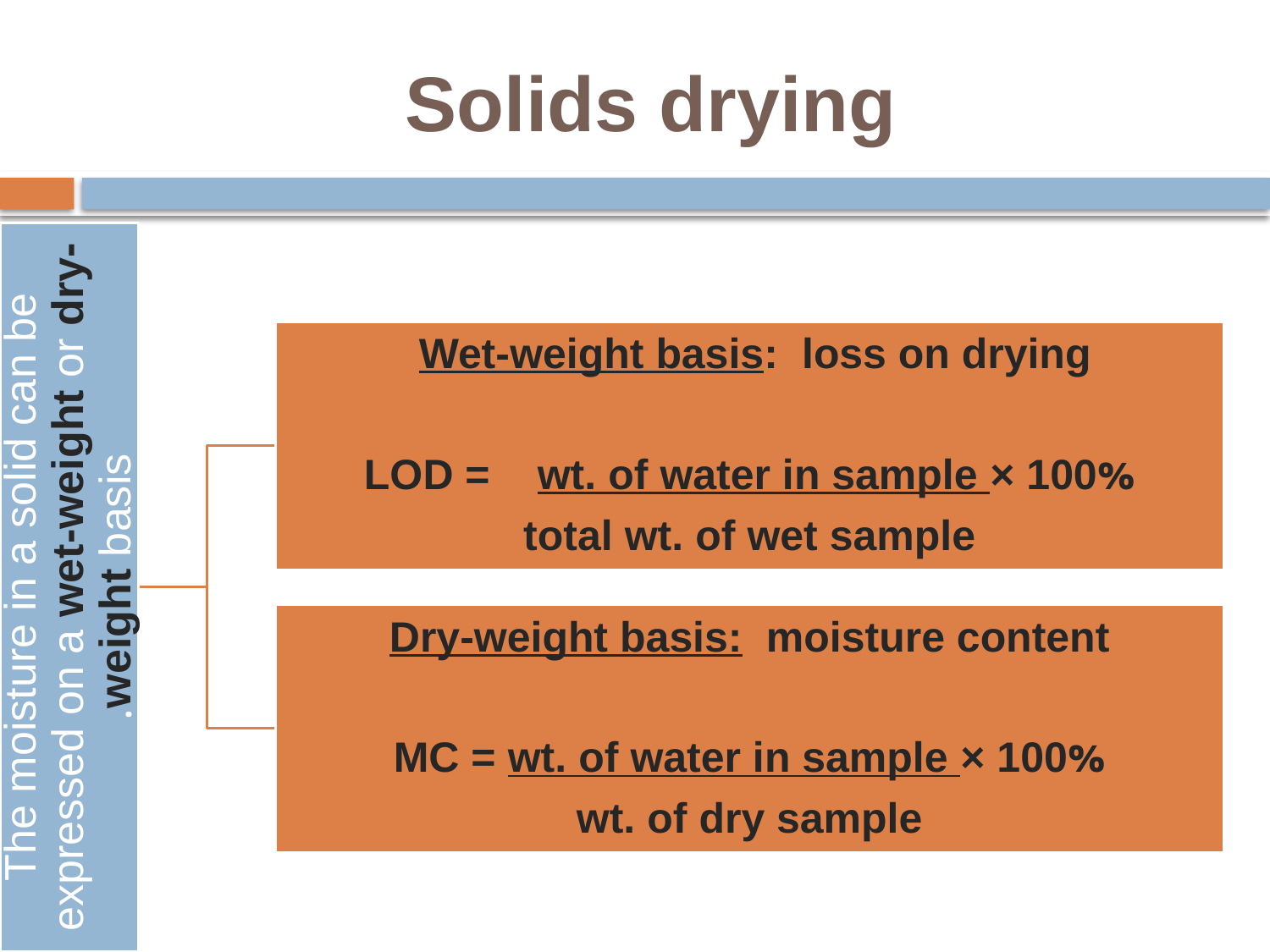

# Solids drying

The moisture in a solid can be expressed on a wet-weight or dry-weight basis.
Wet-weight basis:  loss on drying

%LOD =    wt. of water in sample × 100
total wt. of wet sample
Dry-weight basis:  moisture content

%MC = wt. of water in sample × 100
wt. of dry sample